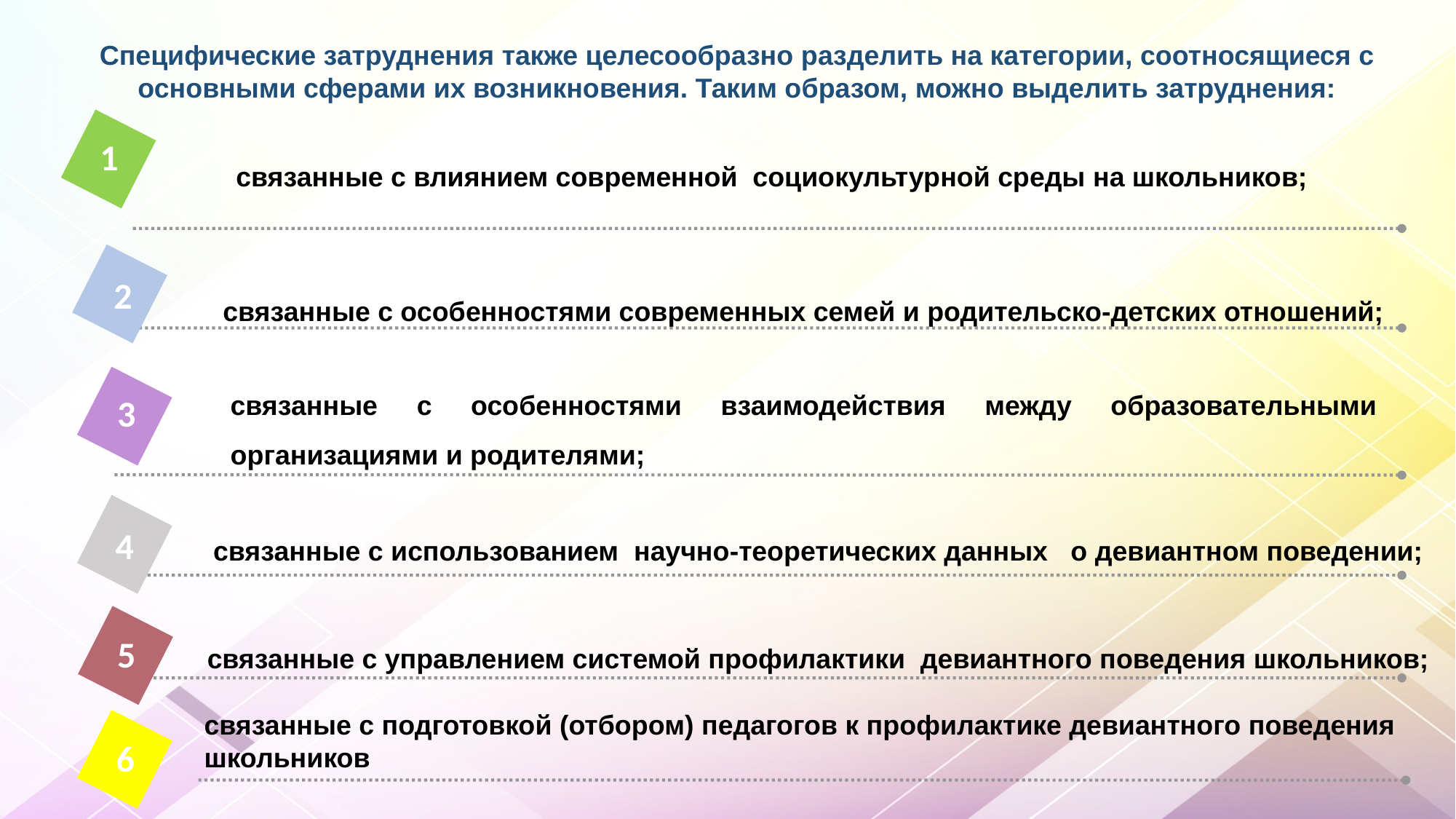

# Специфические затруднения также целесообразно разделить на категории, соотносящиеся с основными сферами их возникновения. Таким образом, можно выделить затруднения:

1
связанные с влиянием современной  социокультурной среды на школьников;

2
связанные с особенностями современных семей и родительско-детских отношений;

связанные с особенностями взаимодействия между образовательными организациями и родителями;

3

связанные с использованием  научно-теоретических данных   о девиантном поведении;

4

связанные с управлением системой профилактики  девиантного поведения школьников;

5
связанные с подготовкой (отбором) педагогов к профилактике девиантного поведения школьников

6